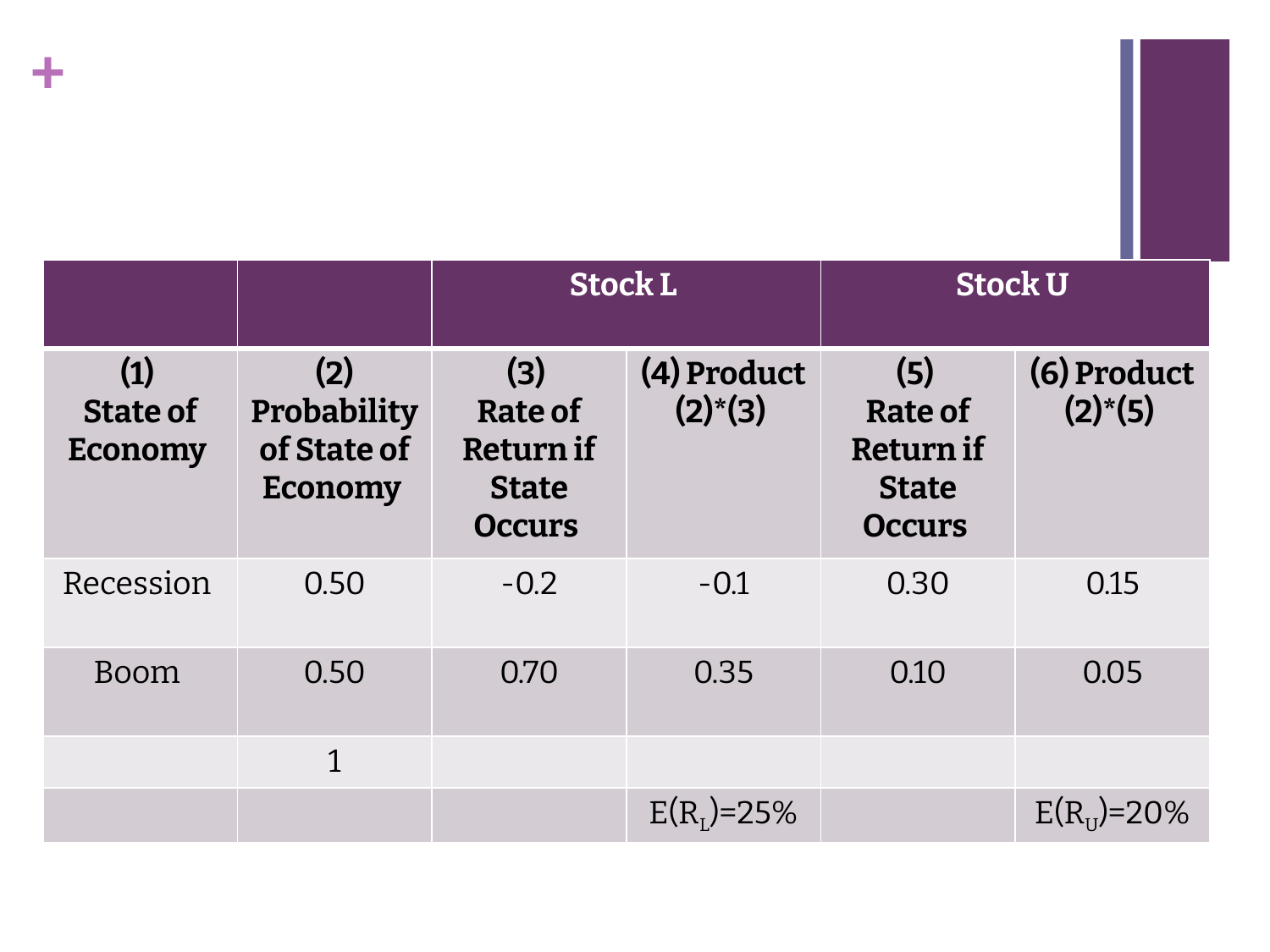

#
|  |  | Stock L |  | Stock U |  |
| --- | --- | --- | --- | --- | --- |
| (1) State of Economy | (2) Probability of State of Economy | (3) Rate of Return if State Occurs | (4) Product (2)\*(3) | (5) Rate of Return if State Occurs | (6) Product (2)\*(5) |
| Recession | 0.50 | -0.2 | -0.1 | 0.30 | 0.15 |
| Boom | 0.50 | 0.70 | 0.35 | 0.10 | 0.05 |
|  | 1 |  |  |  |  |
|  |  |  | E(RL)=25% |  | E(RU)=20% |